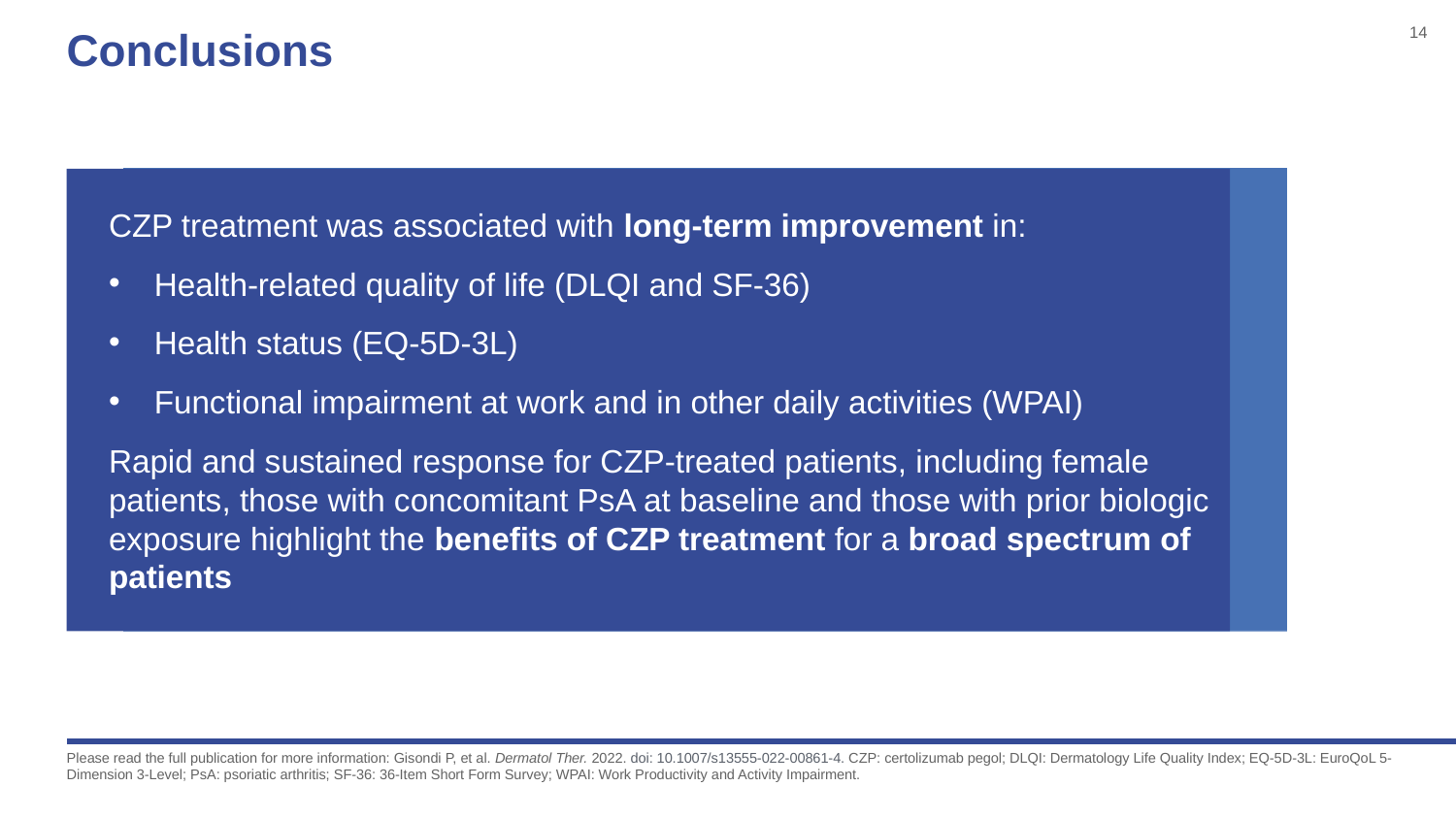

# Conclusions
14
CZP treatment was associated with long-term improvement in:
Health-related quality of life (DLQI and SF-36)
Health status (EQ-5D-3L)
Functional impairment at work and in other daily activities (WPAI)
Rapid and sustained response for CZP-treated patients, including female patients, those with concomitant PsA at baseline and those with prior biologic exposure highlight the benefits of CZP treatment for a broad spectrum of patients
Please read the full publication for more information: Gisondi P, et al. Dermatol Ther. 2022. doi: 10.1007/s13555-022-00861-4. CZP: certolizumab pegol; DLQI: Dermatology Life Quality Index; EQ-5D-3L: EuroQoL 5-Dimension 3-Level; PsA: psoriatic arthritis; SF-36: 36-Item Short Form Survey; WPAI: Work Productivity and Activity Impairment.